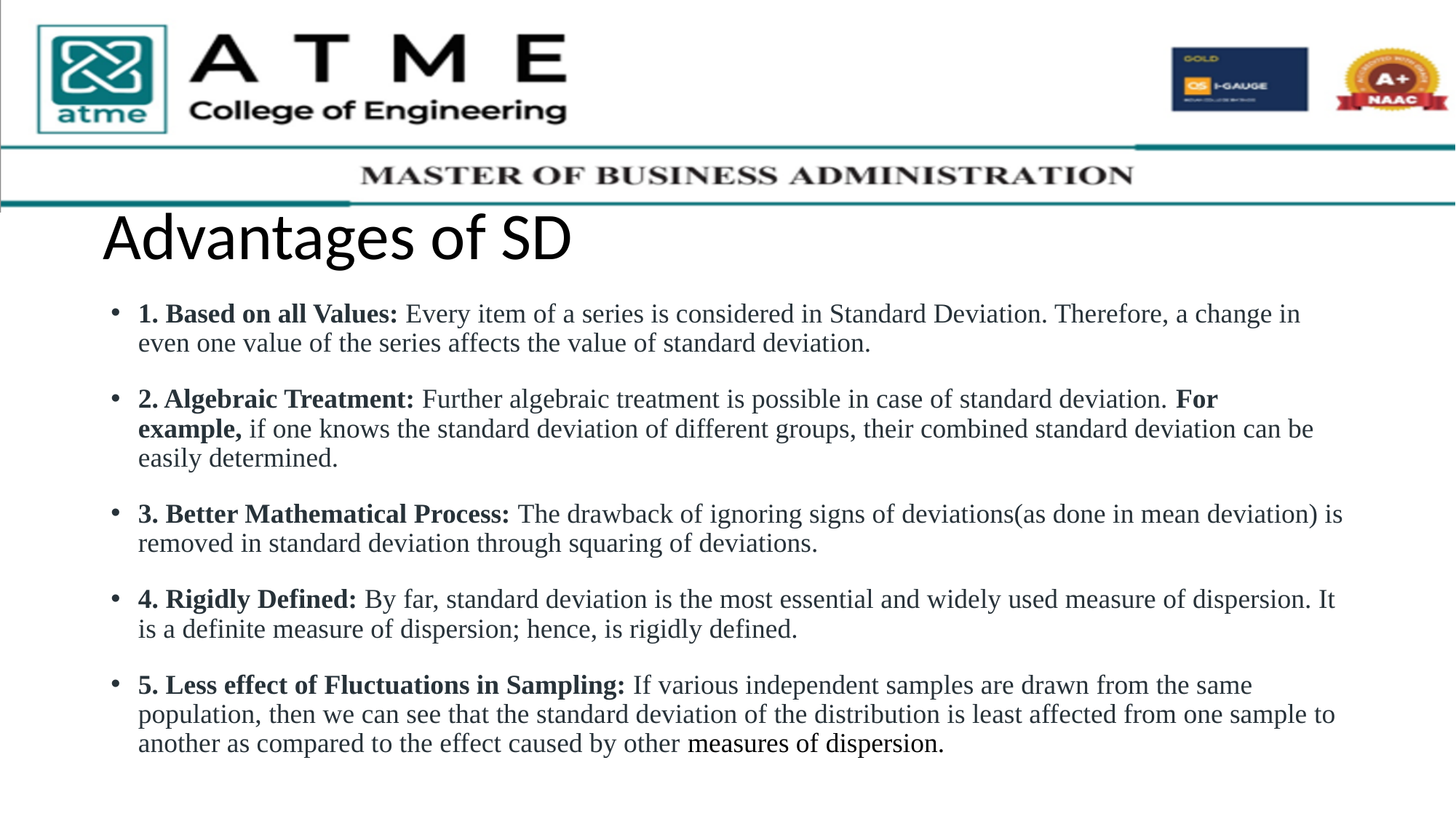

# Advantages of SD
1. Based on all Values: Every item of a series is considered in Standard Deviation. Therefore, a change in even one value of the series affects the value of standard deviation.
2. Algebraic Treatment: Further algebraic treatment is possible in case of standard deviation. For example, if one knows the standard deviation of different groups, their combined standard deviation can be easily determined.
3. Better Mathematical Process: The drawback of ignoring signs of deviations(as done in mean deviation) is removed in standard deviation through squaring of deviations.
4. Rigidly Defined: By far, standard deviation is the most essential and widely used measure of dispersion. It is a definite measure of dispersion; hence, is rigidly defined.
5. Less effect of Fluctuations in Sampling: If various independent samples are drawn from the same population, then we can see that the standard deviation of the distribution is least affected from one sample to another as compared to the effect caused by other measures of dispersion.